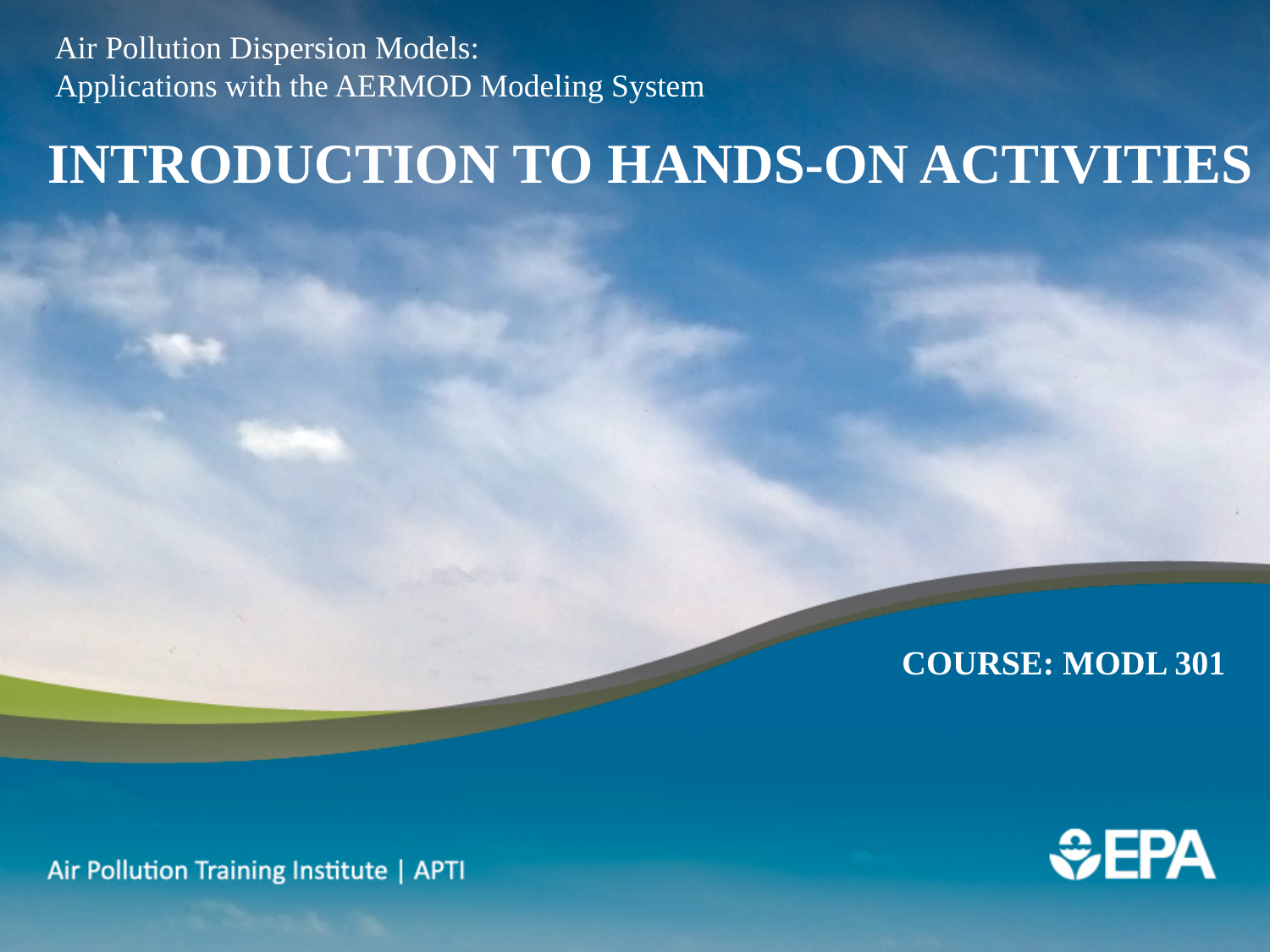

Air Pollution Dispersion Models:
Applications with the AERMOD Modeling System
Introduction to Hands-on Activities
Course: MODL 301